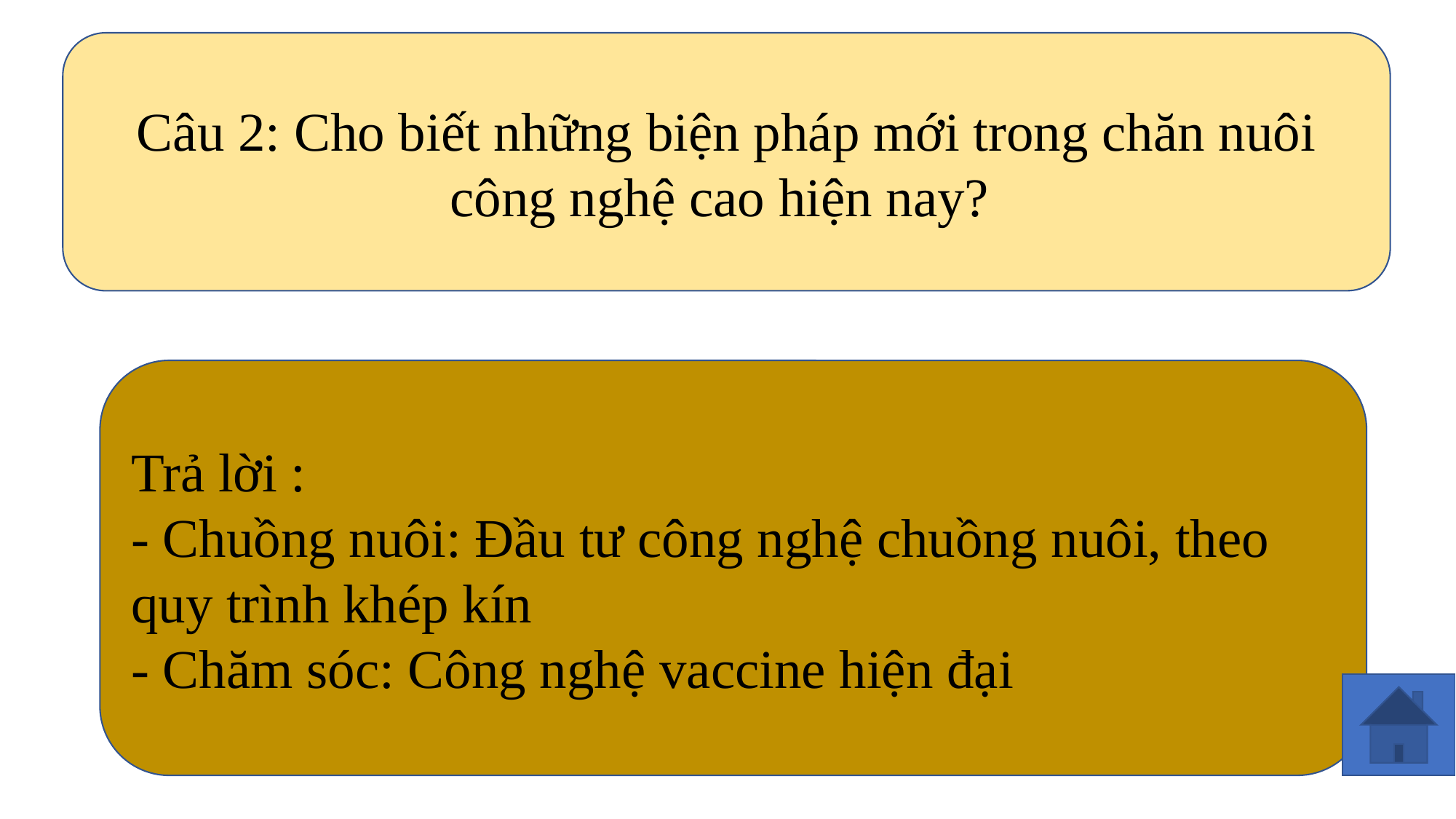

Câu 2: Cho biết những biện pháp mới trong chăn nuôi công nghệ cao hiện nay?
#

Trả lời :
- Chuồng nuôi: Đầu tư công nghệ chuồng nuôi, theo quy trình khép kín
- Chăm sóc: Công nghệ vaccine hiện đại